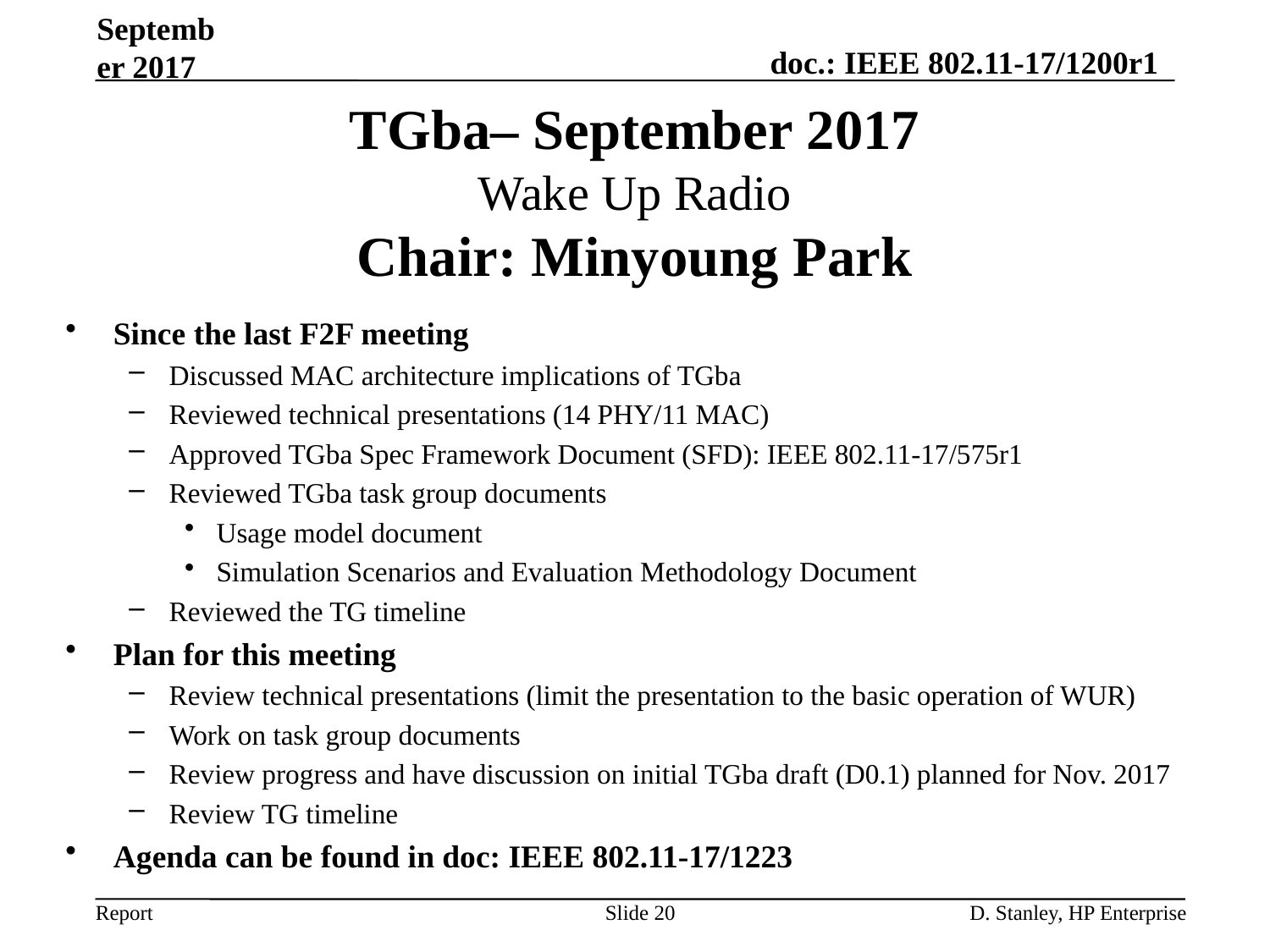

September 2017
# TGba– September 2017 Wake Up Radio Chair: Minyoung Park
Since the last F2F meeting
Discussed MAC architecture implications of TGba
Reviewed technical presentations (14 PHY/11 MAC)
Approved TGba Spec Framework Document (SFD): IEEE 802.11-17/575r1
Reviewed TGba task group documents
Usage model document
Simulation Scenarios and Evaluation Methodology Document
Reviewed the TG timeline
Plan for this meeting
Review technical presentations (limit the presentation to the basic operation of WUR)
Work on task group documents
Review progress and have discussion on initial TGba draft (D0.1) planned for Nov. 2017
Review TG timeline
Agenda can be found in doc: IEEE 802.11-17/1223

Slide 20
D. Stanley, HP Enterprise